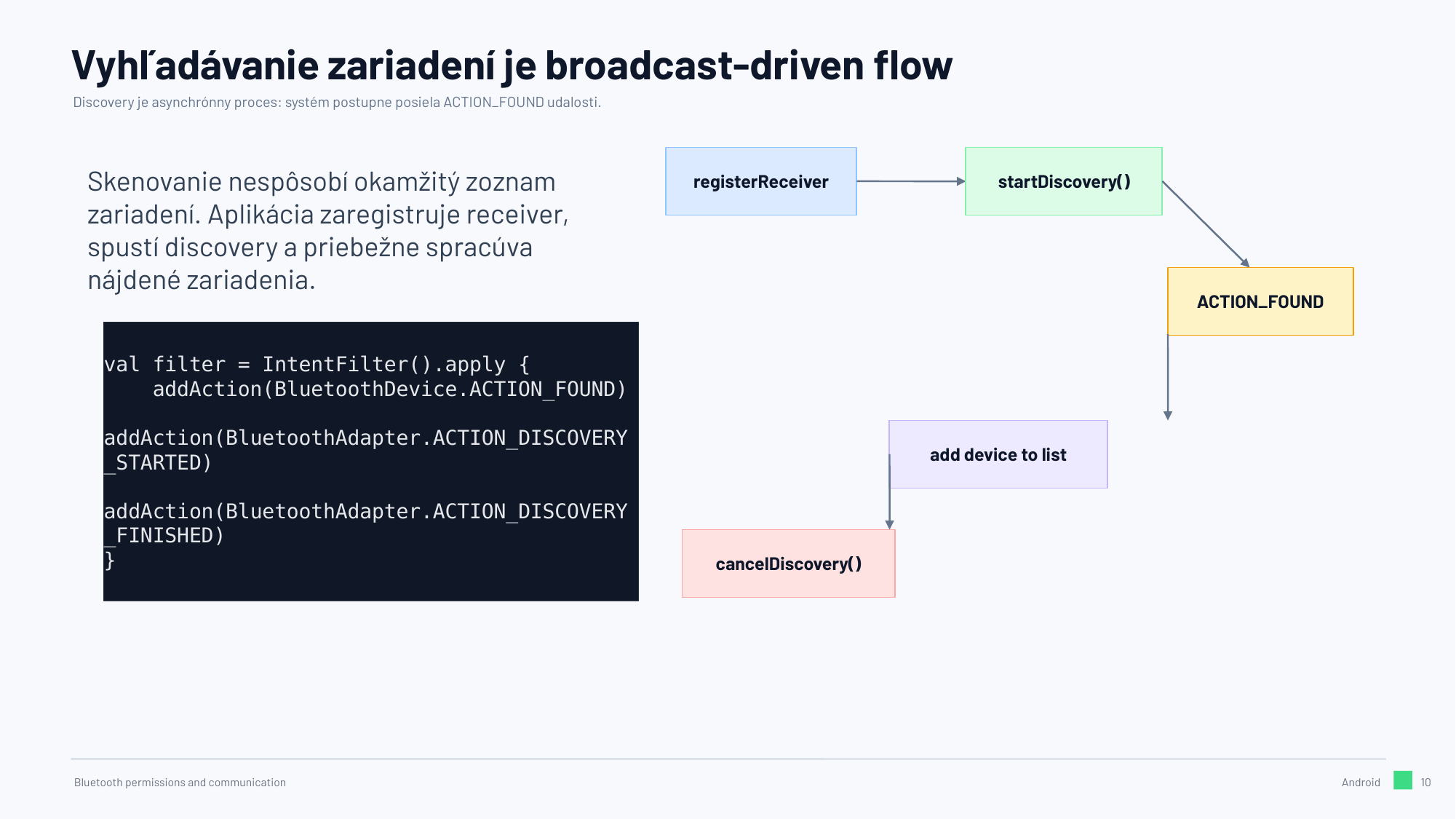

Vyhľadávanie zariadení je broadcast-driven flow
Discovery je asynchrónny proces: systém postupne posiela ACTION_FOUND udalosti.
Skenovanie nespôsobí okamžitý zoznam zariadení. Aplikácia zaregistruje receiver, spustí discovery a priebežne spracúva nájdené zariadenia.
registerReceiver
startDiscovery()

ACTION_FOUND
val filter = IntentFilter().apply {
    addAction(BluetoothDevice.ACTION_FOUND)
    addAction(BluetoothAdapter.ACTION_DISCOVERY_STARTED)
    addAction(BluetoothAdapter.ACTION_DISCOVERY_FINISHED)
}

add device to list

cancelDiscovery()
10